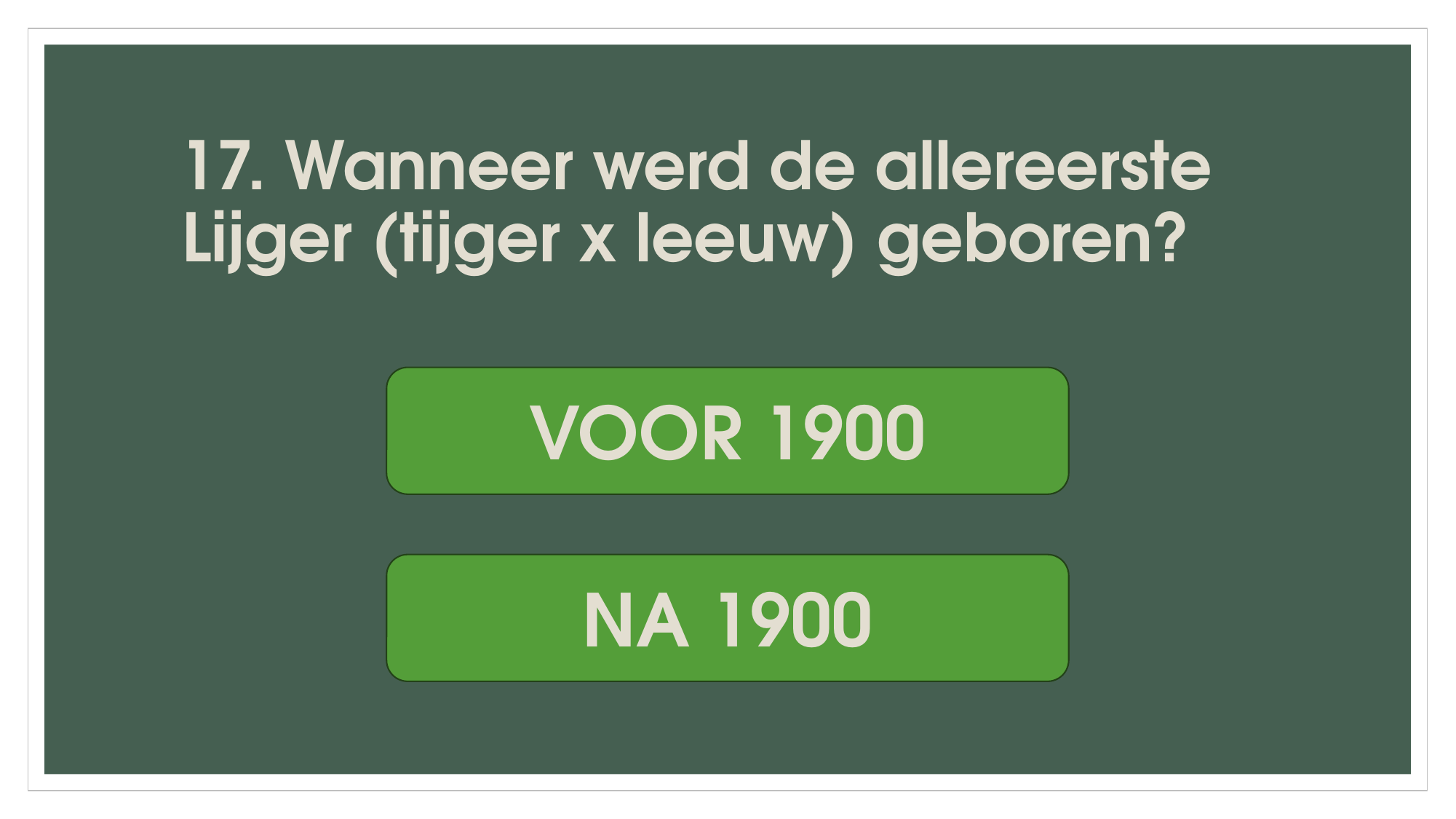

17. Wanneer werd de allereerste Lijger (tijger x leeuw) geboren?
VOOR 1900
NA 1900